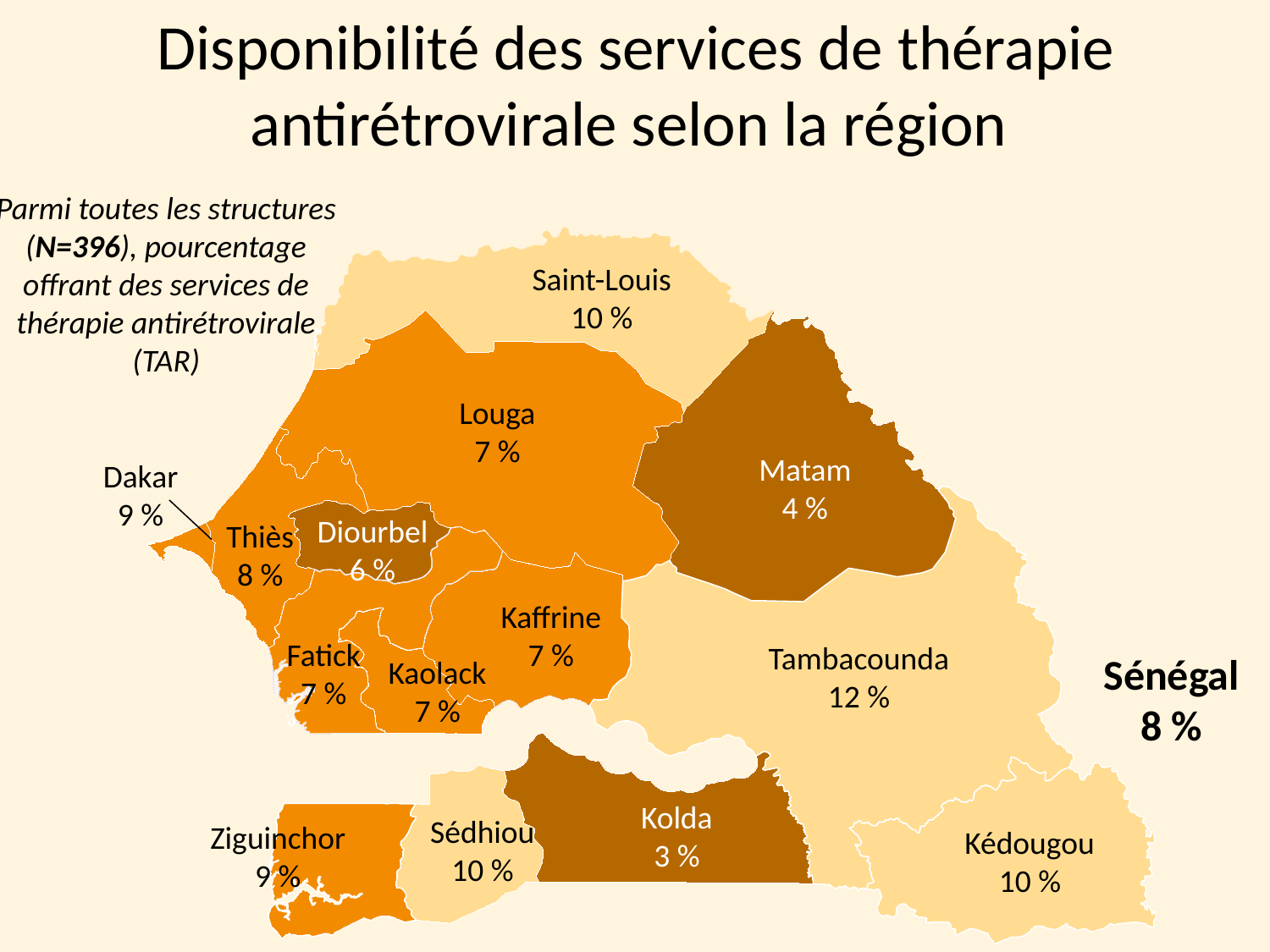

Disponibilité des services de thérapie antirétrovirale selon la région

Parmi toutes les structures (N=396), pourcentage offrant des services de thérapie antirétrovirale (TAR)
Saint-Louis
10 %
Louga
7 %
Matam
4 %
Dakar
9 %
Diourbel
6 %
Thiès
8 %
Kaffrine
7 %
Fatick
7 %
Tambacounda12 %
Sénégal
8 %
Kaolack
7 %
Kolda
3 %
Sédhiou
10 %
Ziguinchor
9 %
Kédougou
10 %